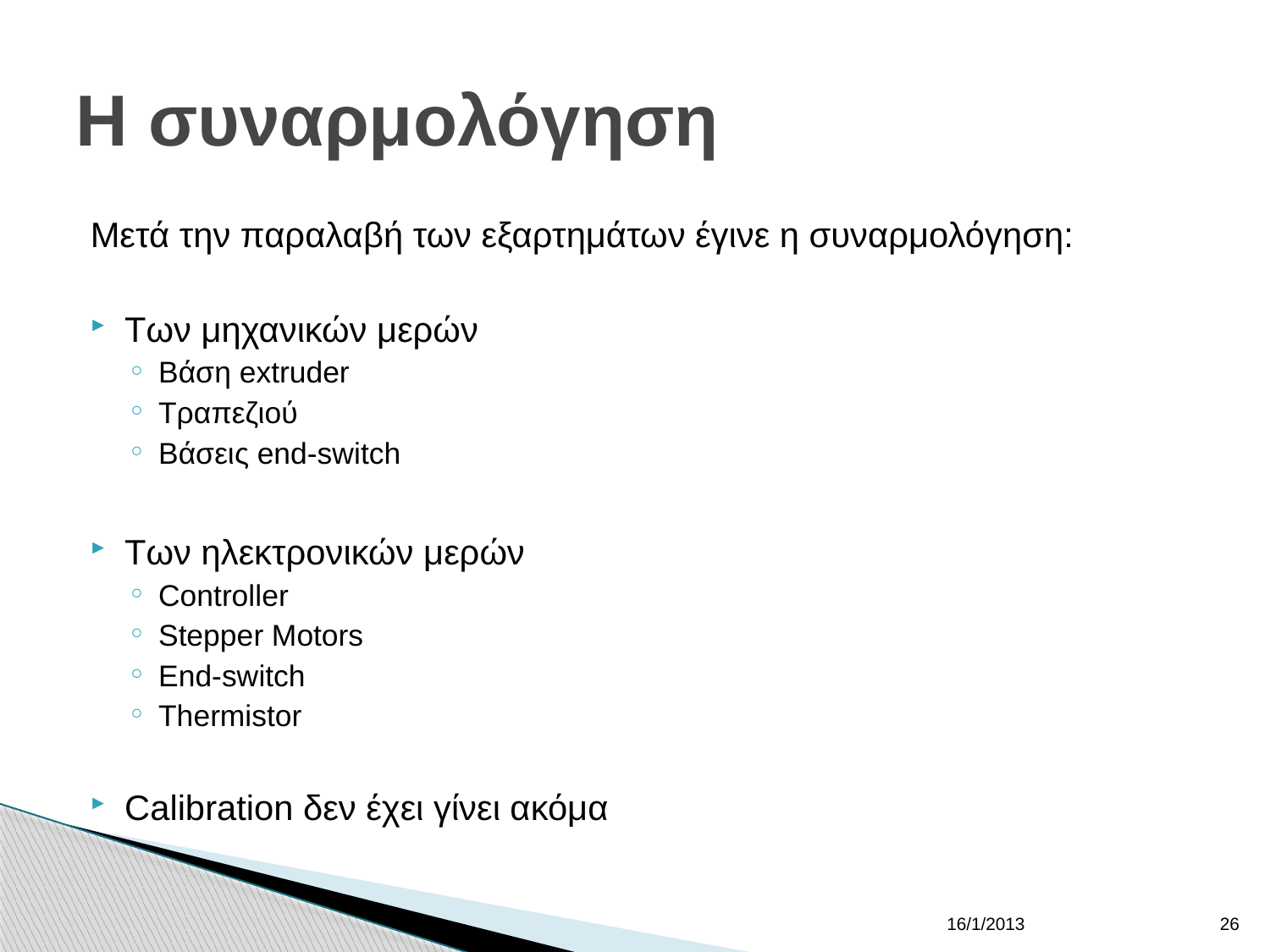

# Η συναρμολόγηση
Μετά την παραλαβή των εξαρτημάτων έγινε η συναρμολόγηση:

Των μηχανικών μερών
Βάση extruder
Τραπεζιού
Βάσεις end-switch

Των ηλεκτρονικών μερών
Controller
Stepper Motors
End-switch
Thermistor

Calibration δεν έχει γίνει ακόμα
16/1/2013
26